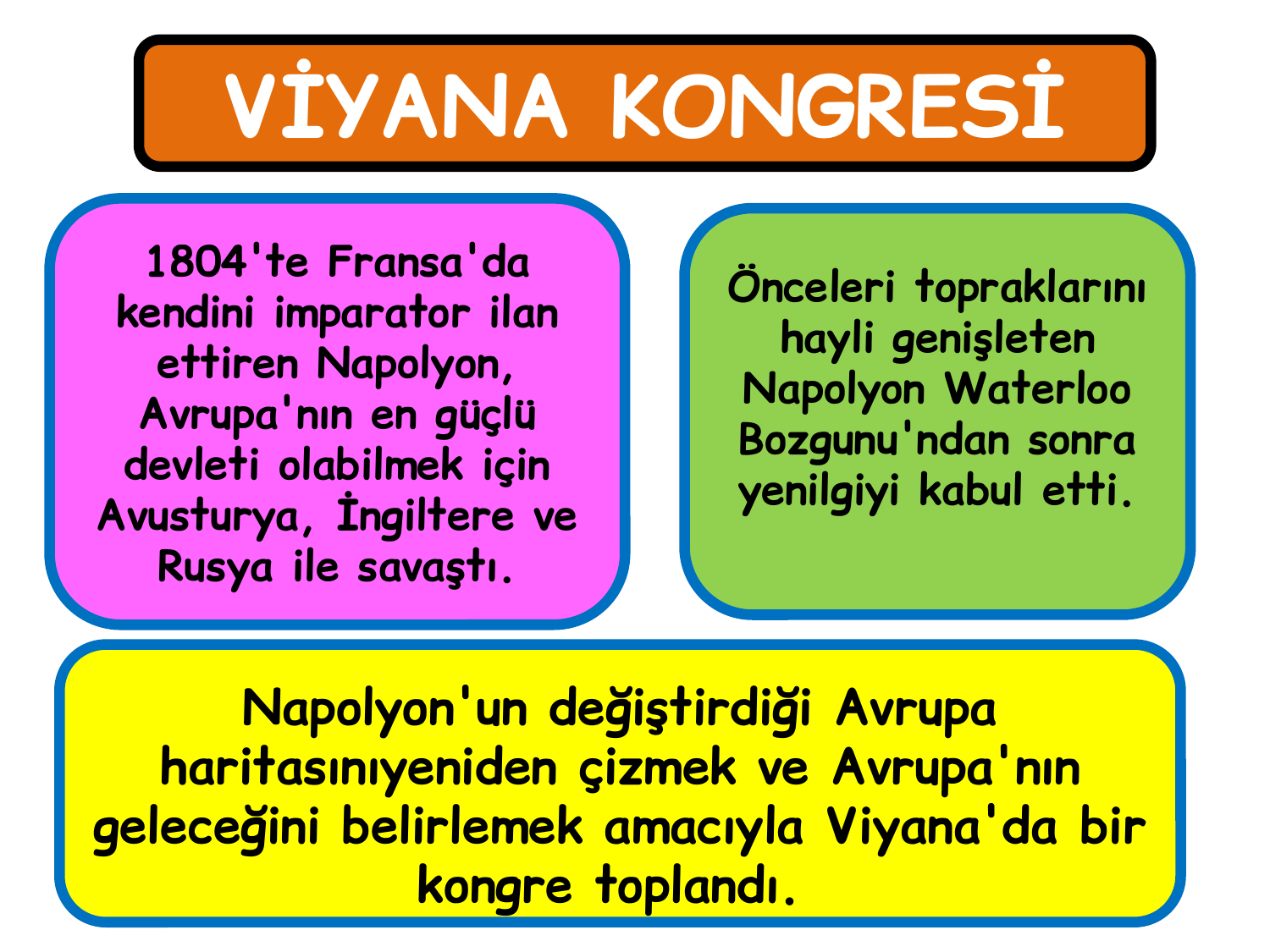

VİYANA KONGRESİ
1804'te Fransa'da kendini imparator ilan ettiren Napolyon, Avrupa'nın en güçlü devleti olabilmek için Avusturya, İngiltere ve Rusya ile savaştı.
Önceleri topraklarını hayli genişleten Napolyon Waterloo Bozgunu'ndan sonra yenilgiyi kabul etti.

Napolyon'un değiştirdiği Avrupa haritasınıyeniden çizmek ve Avrupa'nın geleceğini belirlemek amacıyla Viyana'da bir kongre toplandı.